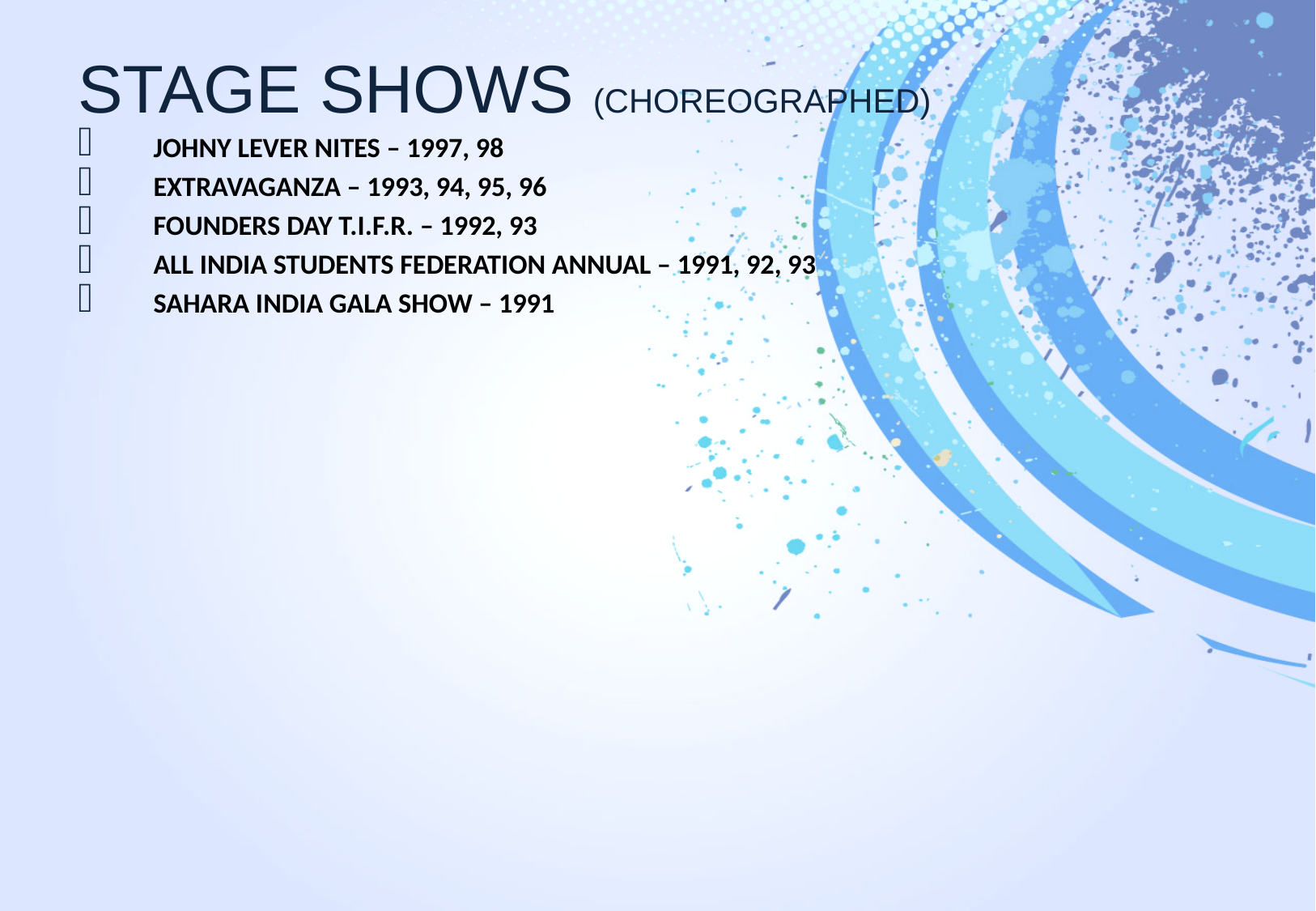

# STAGE SHOWS (CHOREOGRAPHED)
JOHNY LEVER NITES – 1997, 98
EXTRAVAGANZA – 1993, 94, 95, 96
FOUNDERS DAY T.I.F.R. – 1992, 93
ALL INDIA STUDENTS FEDERATION ANNUAL – 1991, 92, 93
SAHARA INDIA GALA SHOW – 1991